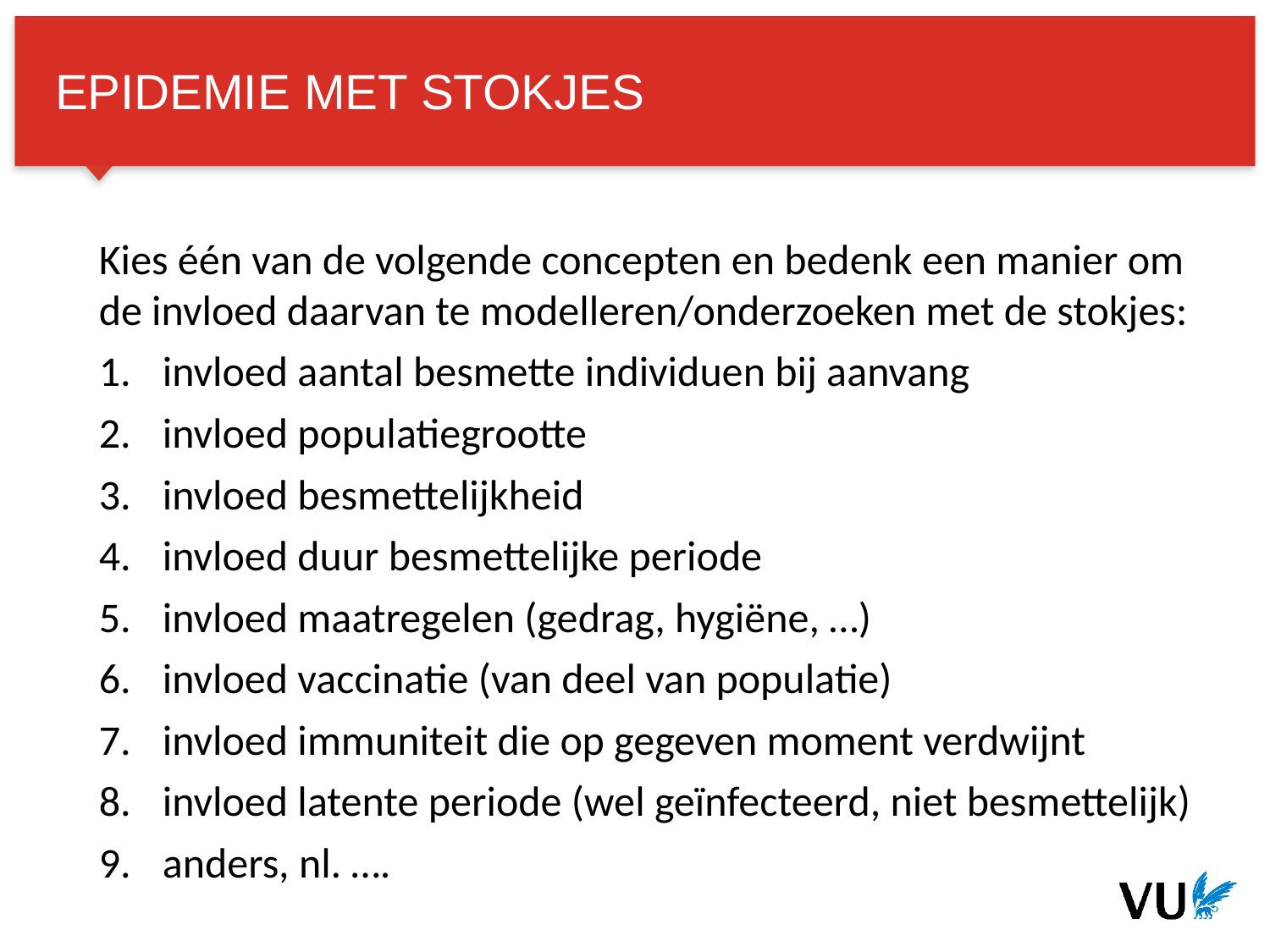

EPIDEMIE MET STOKJES

Kies één van de volgende concepten en bedenk een manier om de invloed daarvan te modelleren/onderzoeken met de stokjes:
invloed aantal besmette individuen bij aanvang
invloed populatiegrootte
invloed besmettelijkheid
invloed duur besmettelijke periode
invloed maatregelen (gedrag, hygiëne, …)
invloed vaccinatie (van deel van populatie)
invloed immuniteit die op gegeven moment verdwijnt
invloed latente periode (wel geïnfecteerd, niet besmettelijk)
anders, nl. ….